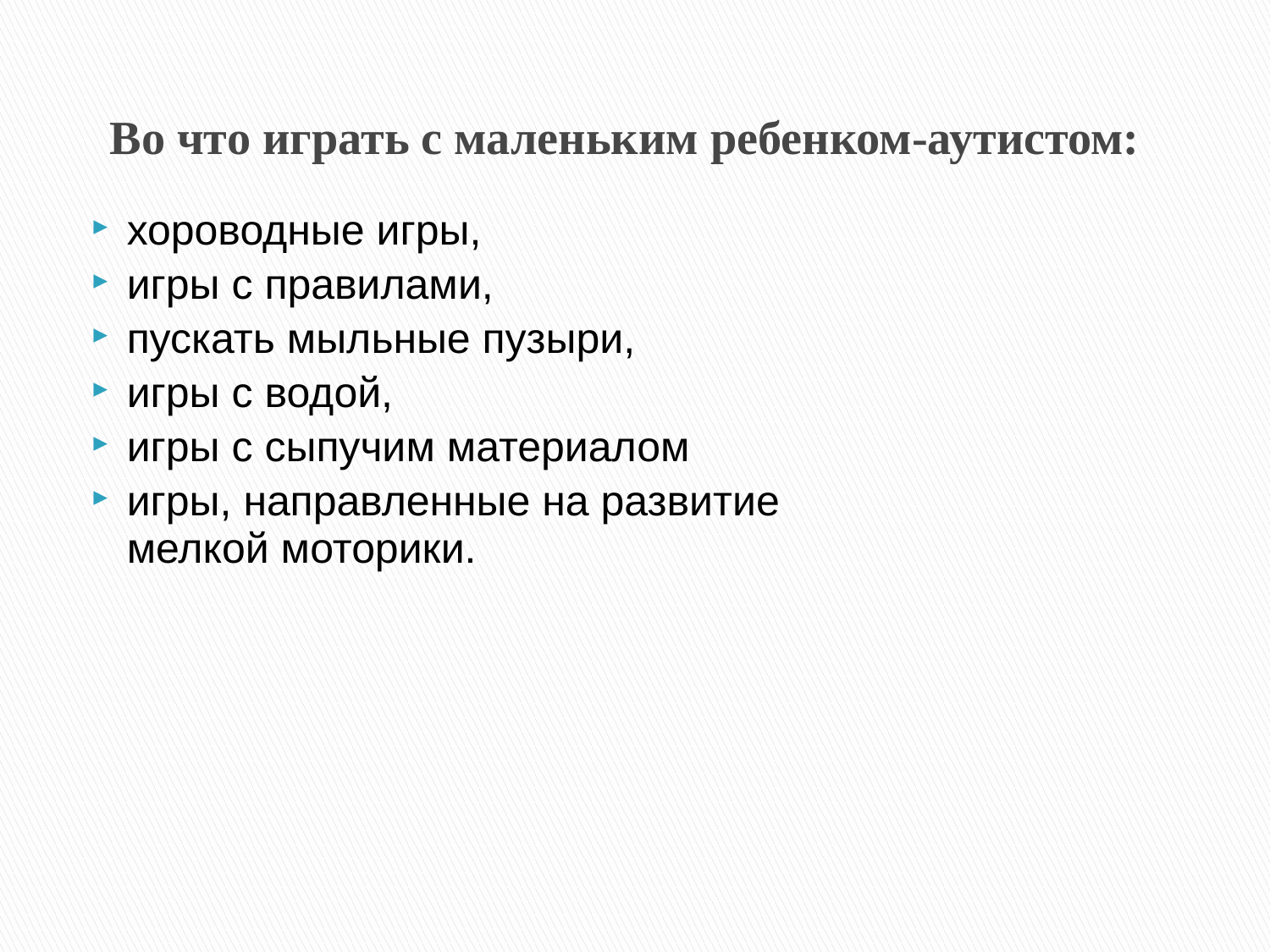

# Во что играть с маленьким ребенком-аутистом:
хороводные игры,
игры с правилами,
пускать мыльные пузыри,
игры с водой,
игры с сыпучим материалом
игры, направленные на развитие мелкой моторики.